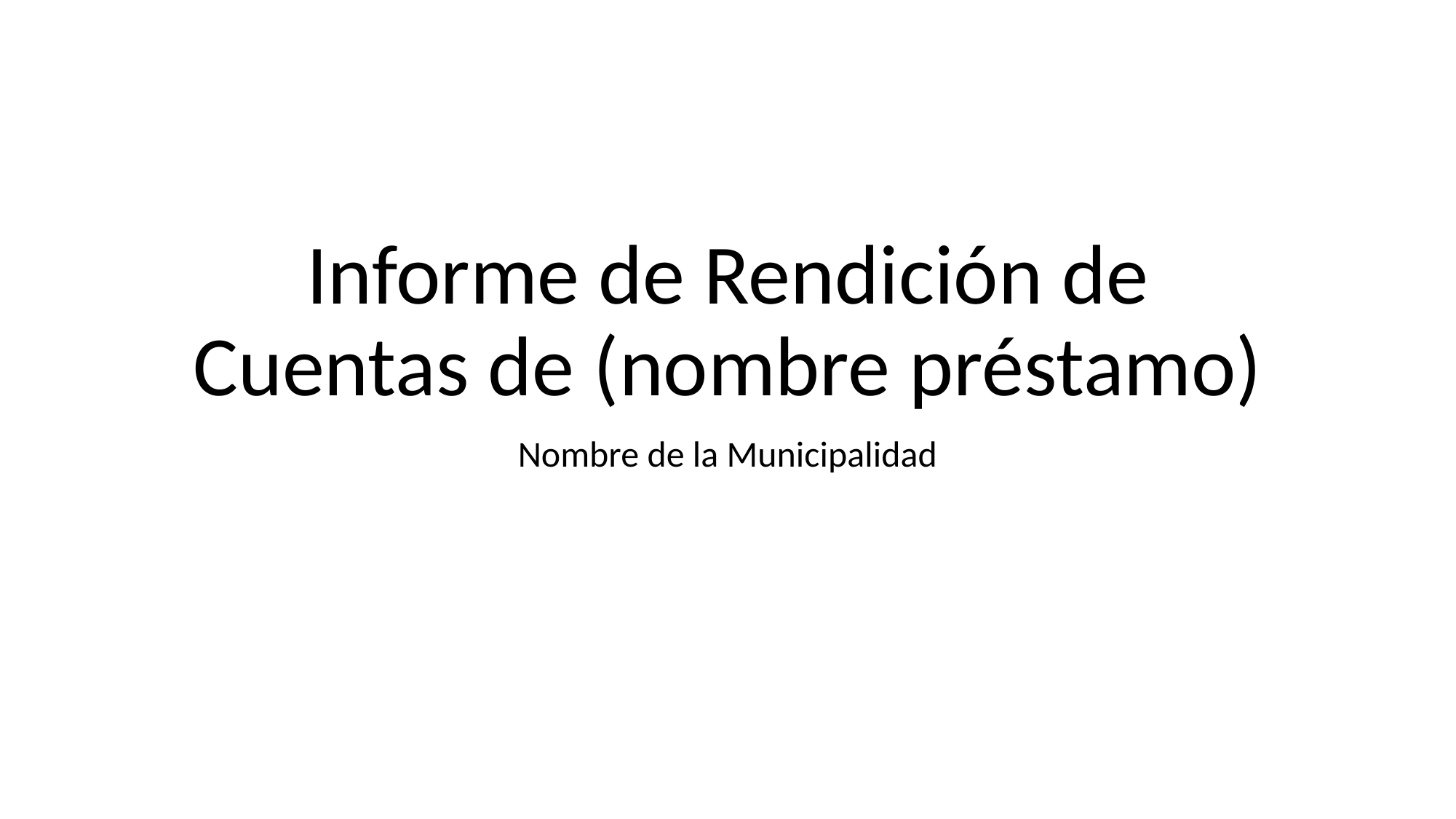

# Informe de Rendición de Cuentas de (nombre préstamo)
Nombre de la Municipalidad